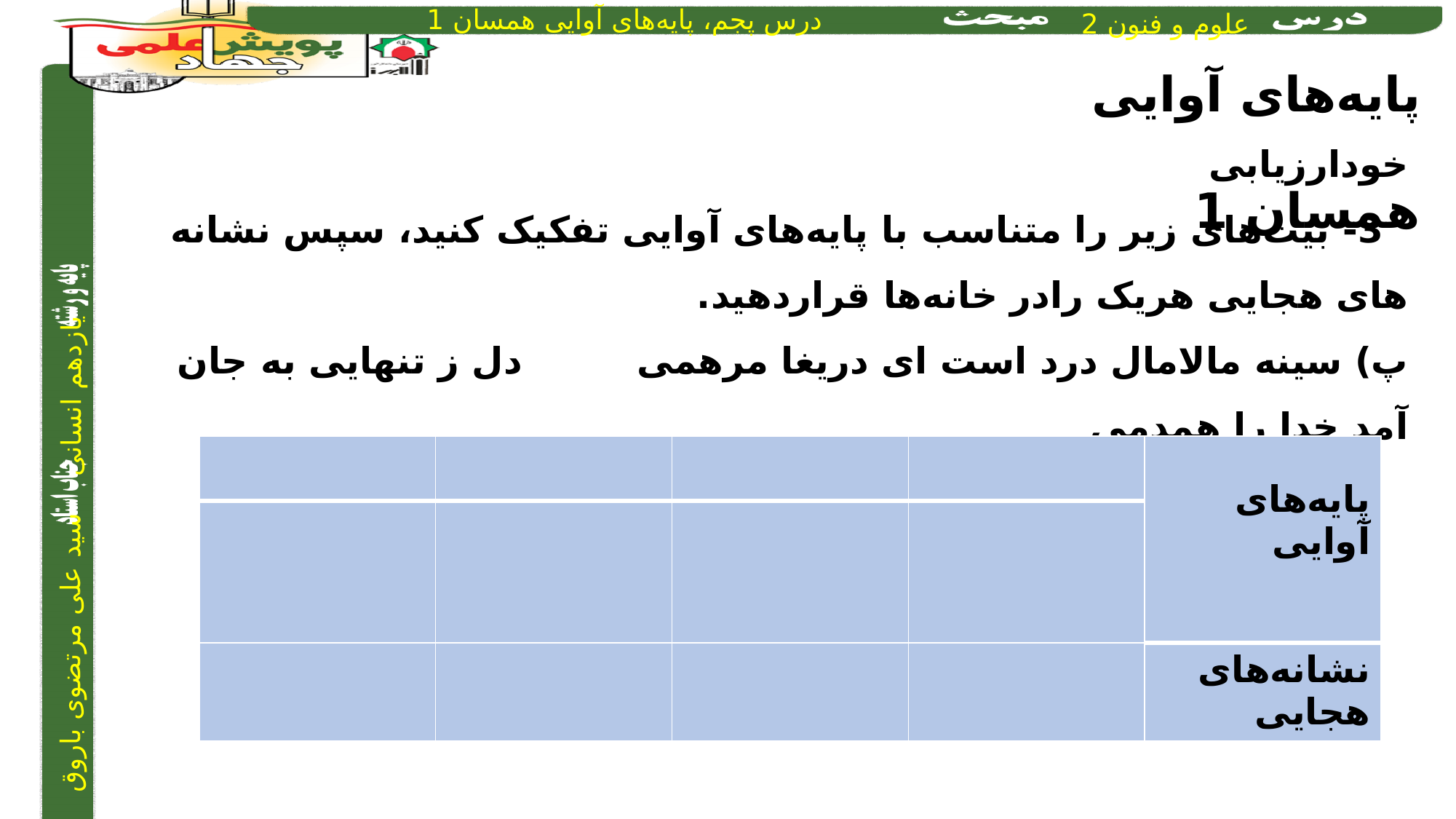

پایه‌های آوایی همسان 1
خودارزیابی
  3- بیت‌های زیر را متناسب با پایه‌های آوایی تفکیک کنید، سپس نشانه  های هجایی هریک رادر خانه‌ها قراردهید.
پ) سینه مالامال درد است ای دریغا مرهمی		 دل ز تنهایی به جان آمد خدا را همدمی

|  |  |  |  | پایه‌های آوایی |
| --- | --- | --- | --- | --- |
|  |  |  |  |  |
|  |  |  |  | نشانه‌های هجایی |